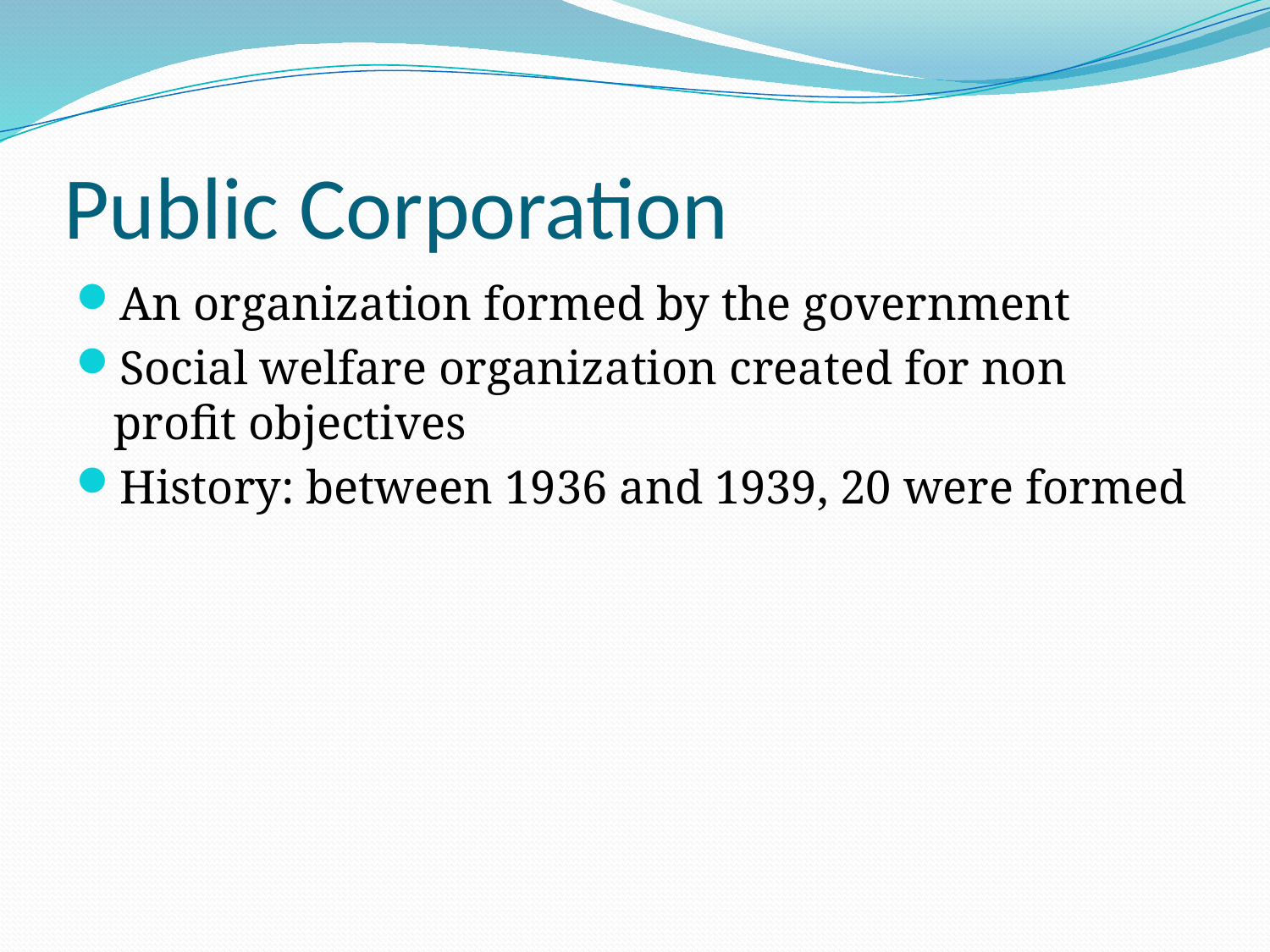

# Public Corporation
An organization formed by the government
Social welfare organization created for non profit objectives
History: between 1936 and 1939, 20 were formed